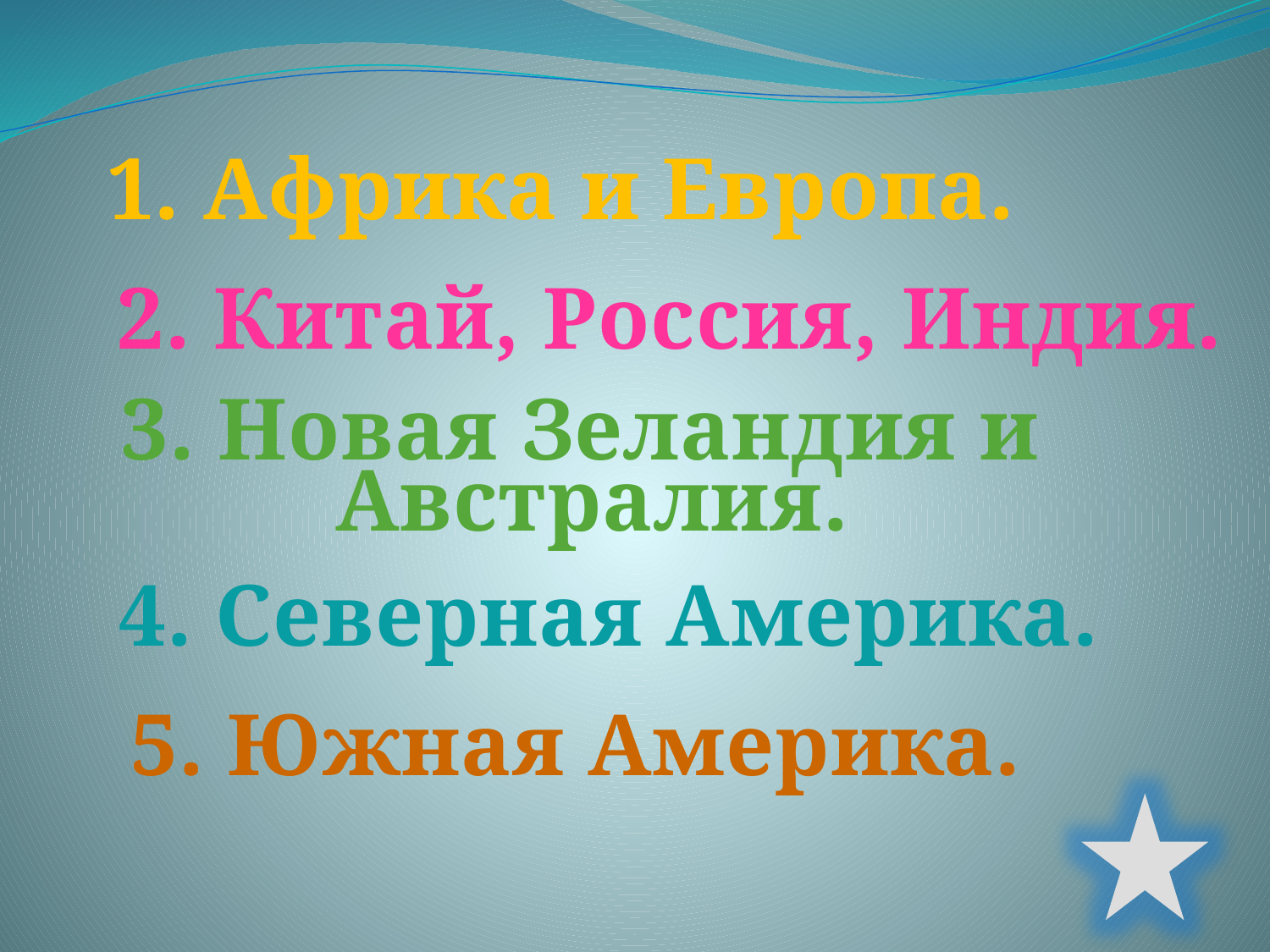

1. Африка и Европа.
2. Китай, Россия, Индия.
3. Новая Зеландия и
Австралия.
4. Северная Америка.
5. Южная Америка.